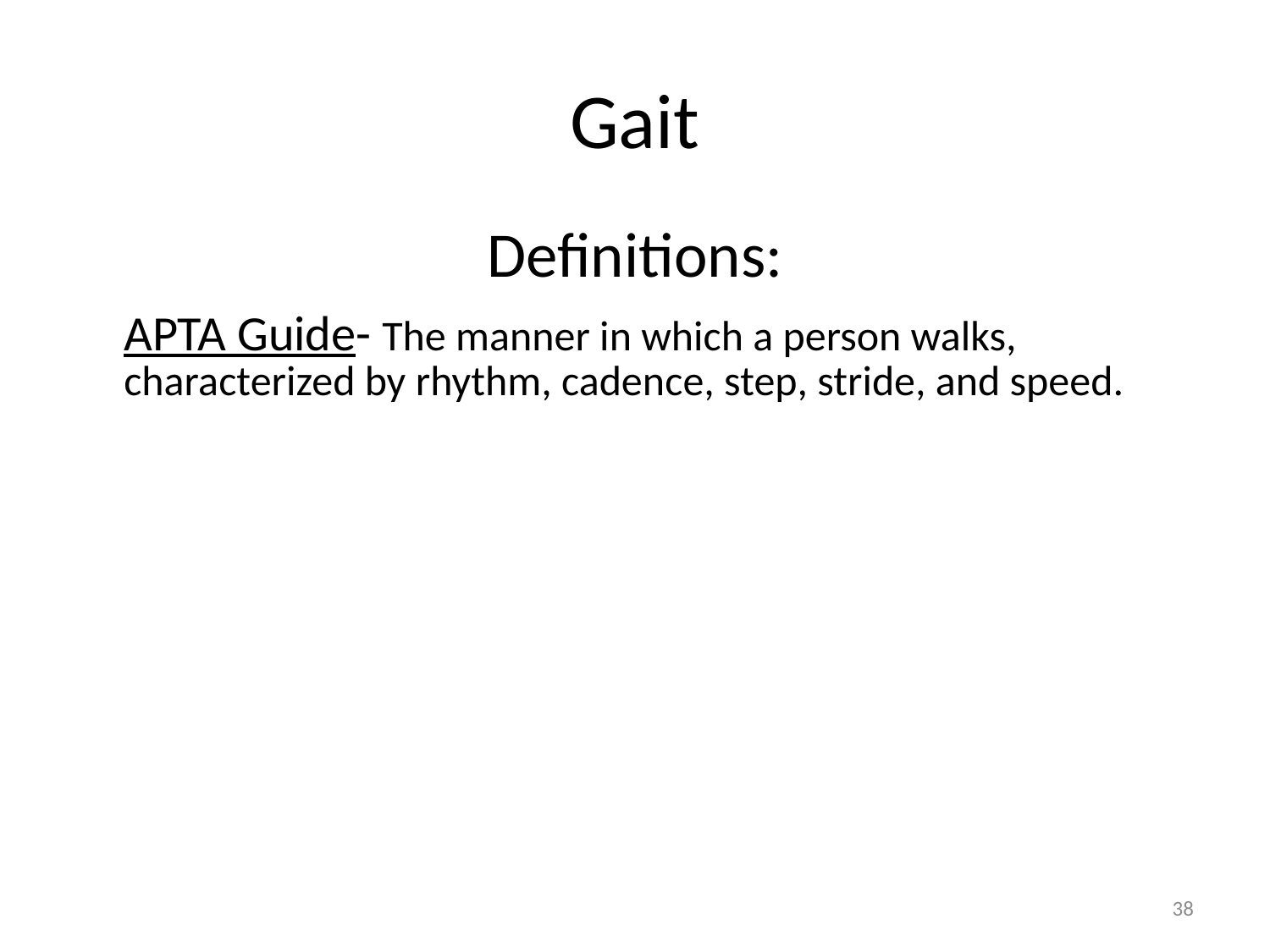

# Gait
Definitions:
	APTA Guide- The manner in which a person walks, characterized by rhythm, cadence, step, stride, and speed.

38